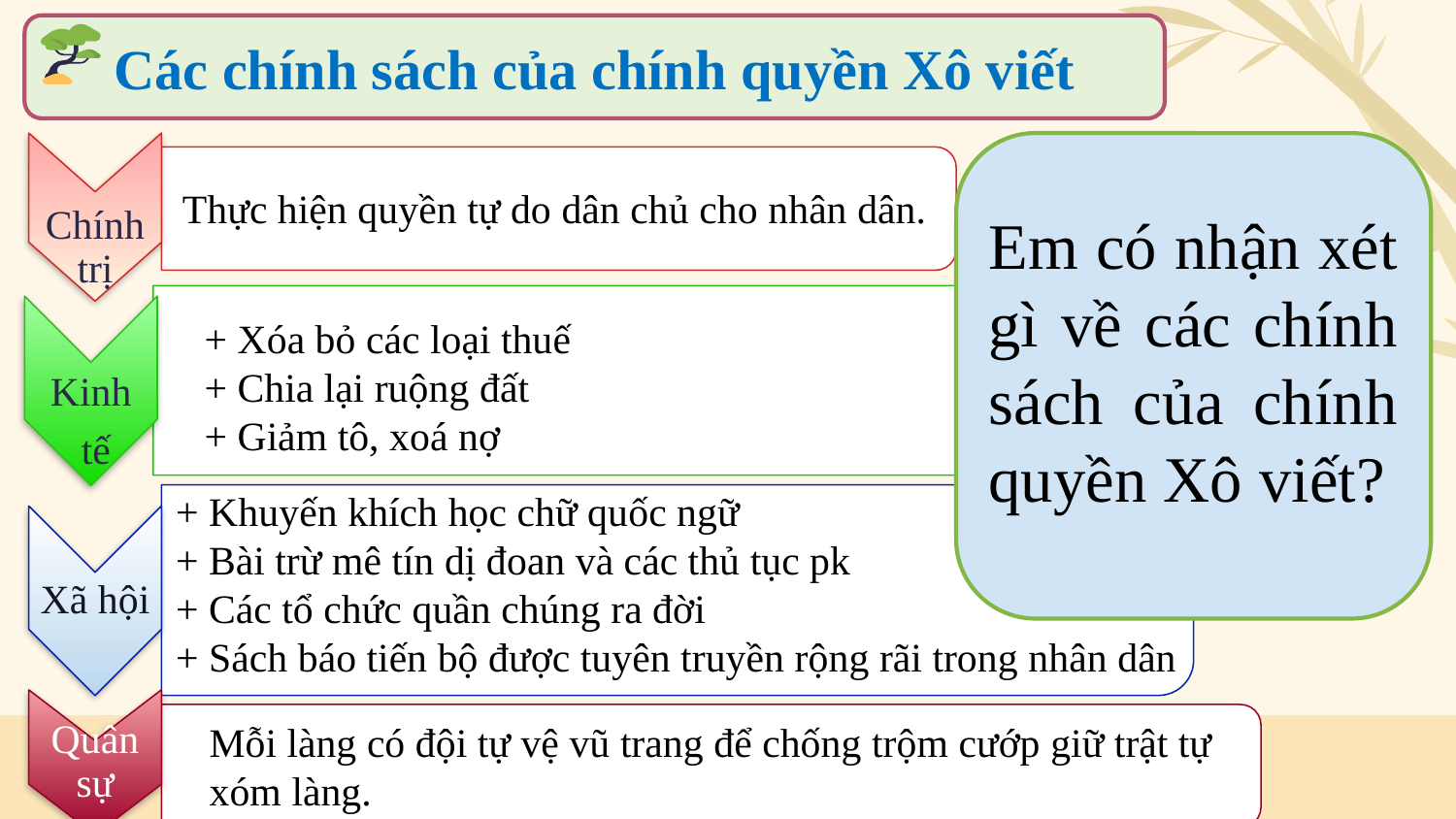

Các chính sách của chính quyền Xô viết

Chính trị

Em có nhận xét gì về các chính sách của chính quyền Xô viết?
Thực hiện quyền tự do dân chủ cho nhân dân.

Kinh
 tế
+ Xóa bỏ các loại thuế
+ Chia lại ruộng đất
+ Giảm tô, xoá nợ
+ Khuyến khích học chữ quốc ngữ
+ Bài trừ mê tín dị đoan và các thủ tục pk
+ Các tổ chức quần chúng ra đời
+ Sách báo tiến bộ được tuyên truyền rộng rãi trong nhân dân
Xã hội
Quân sự
Mỗi làng có đội tự vệ vũ trang để chống trộm cướp giữ trật tự xóm làng.